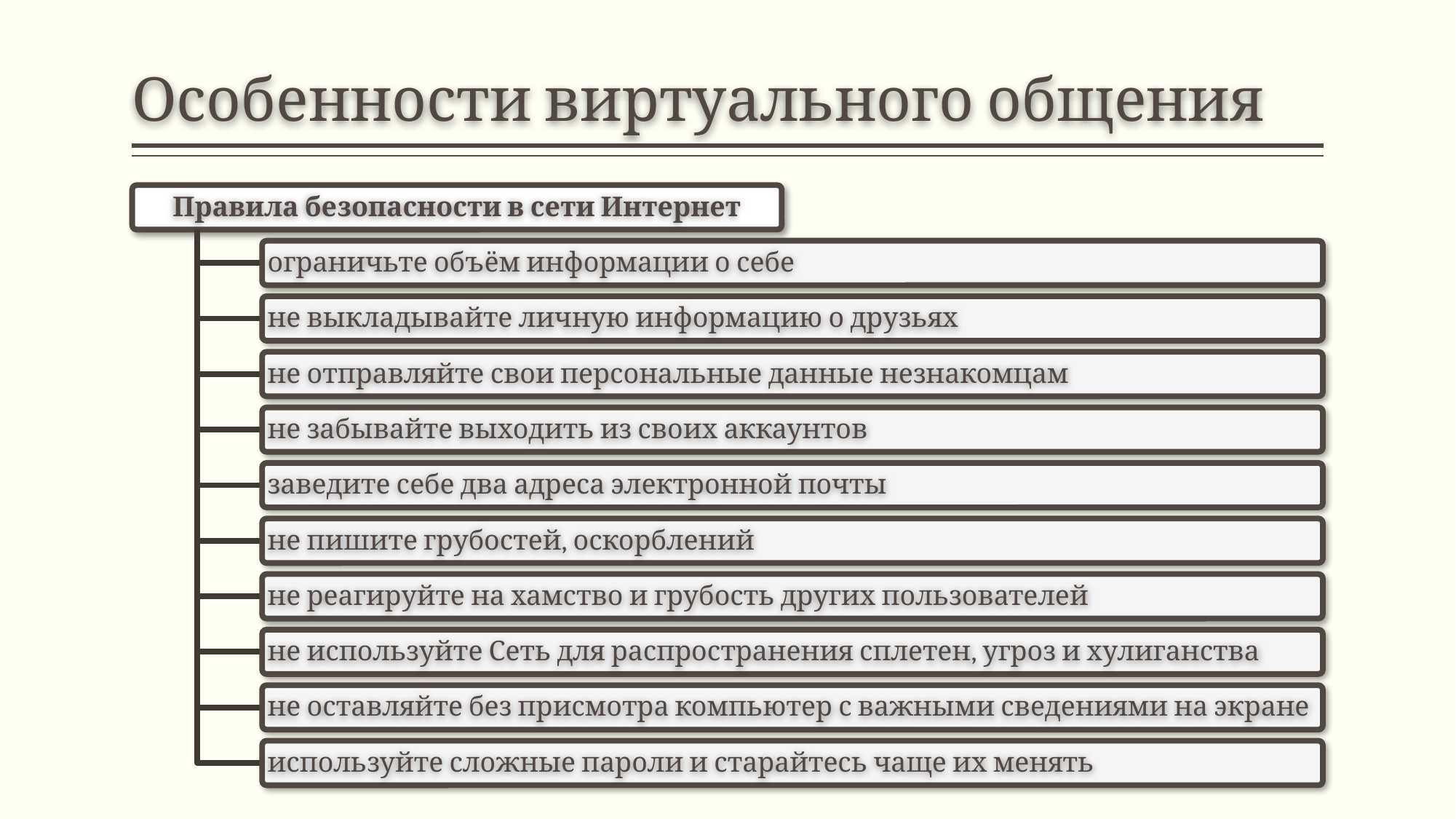

# Особенности виртуального общения

Правила безопасности в сети Интернет

ограничьте объём информации о себе

не выкладывайте личную информацию о друзьях

не отправляйте свои персональные данные незнакомцам

не забывайте выходить из своих аккаунтов

заведите себе два адреса электронной почты

не пишите грубостей, оскорблений

не реагируйте на хамство и грубость других пользователей

не используйте Сеть для распространения сплетен, угроз и хулиганства

не оставляйте без присмотра компьютер с важными сведениями на экране

используйте сложные пароли и старайтесь чаще их менять